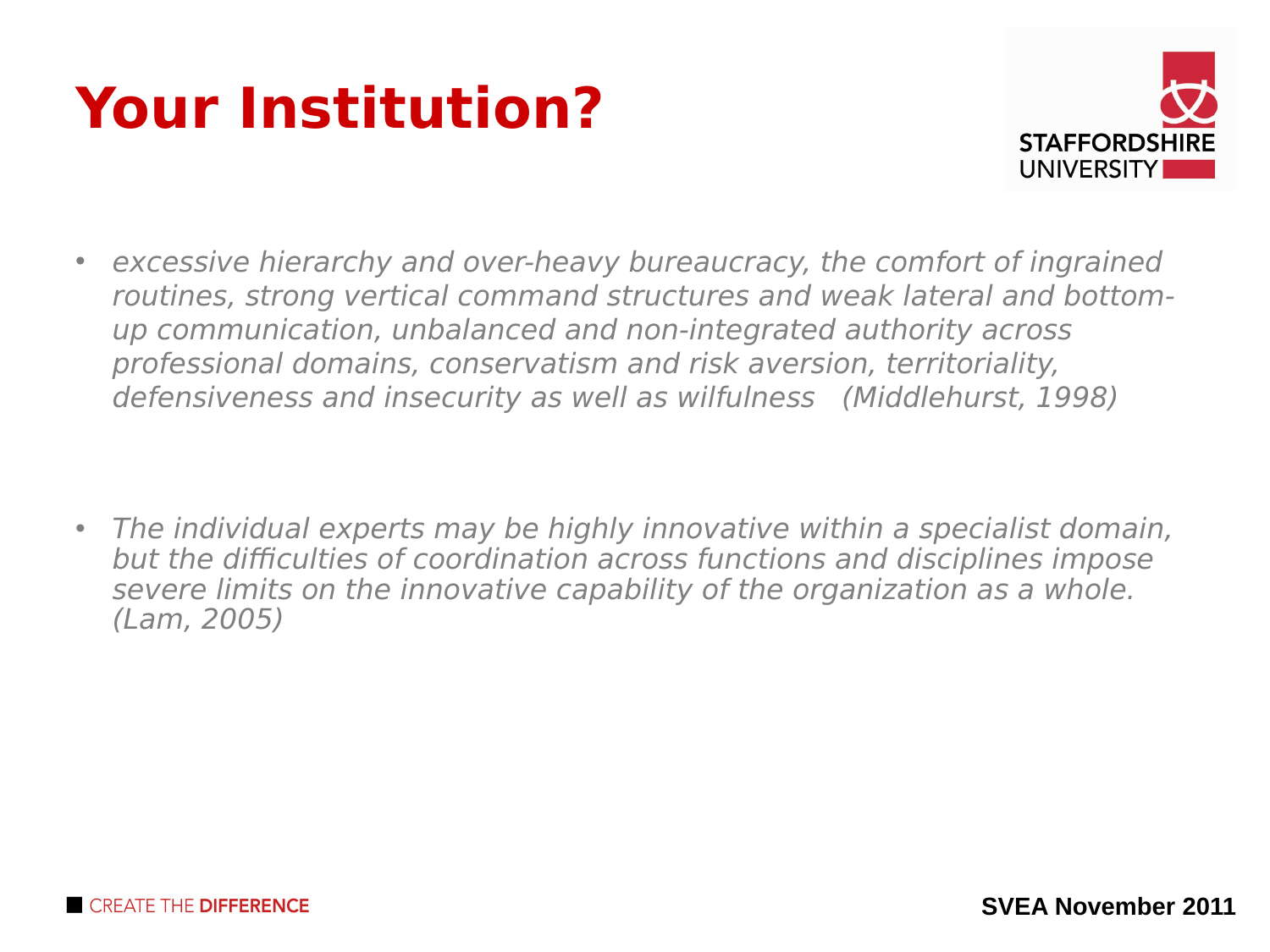

Your Institution?

excessive hierarchy and over-heavy bureaucracy, the comfort of ingrained routines, strong vertical command structures and weak lateral and bottom-up communication, unbalanced and non-integrated authority across professional domains, conservatism and risk aversion, territoriality, defensiveness and insecurity as well as wilfulness   (Middlehurst, 1998)

The individual experts may be highly innovative within a specialist domain, but the difficulties of coordination across functions and disciplines impose severe limits on the innovative capability of the organization as a whole. (Lam, 2005)

SVEA November 2011